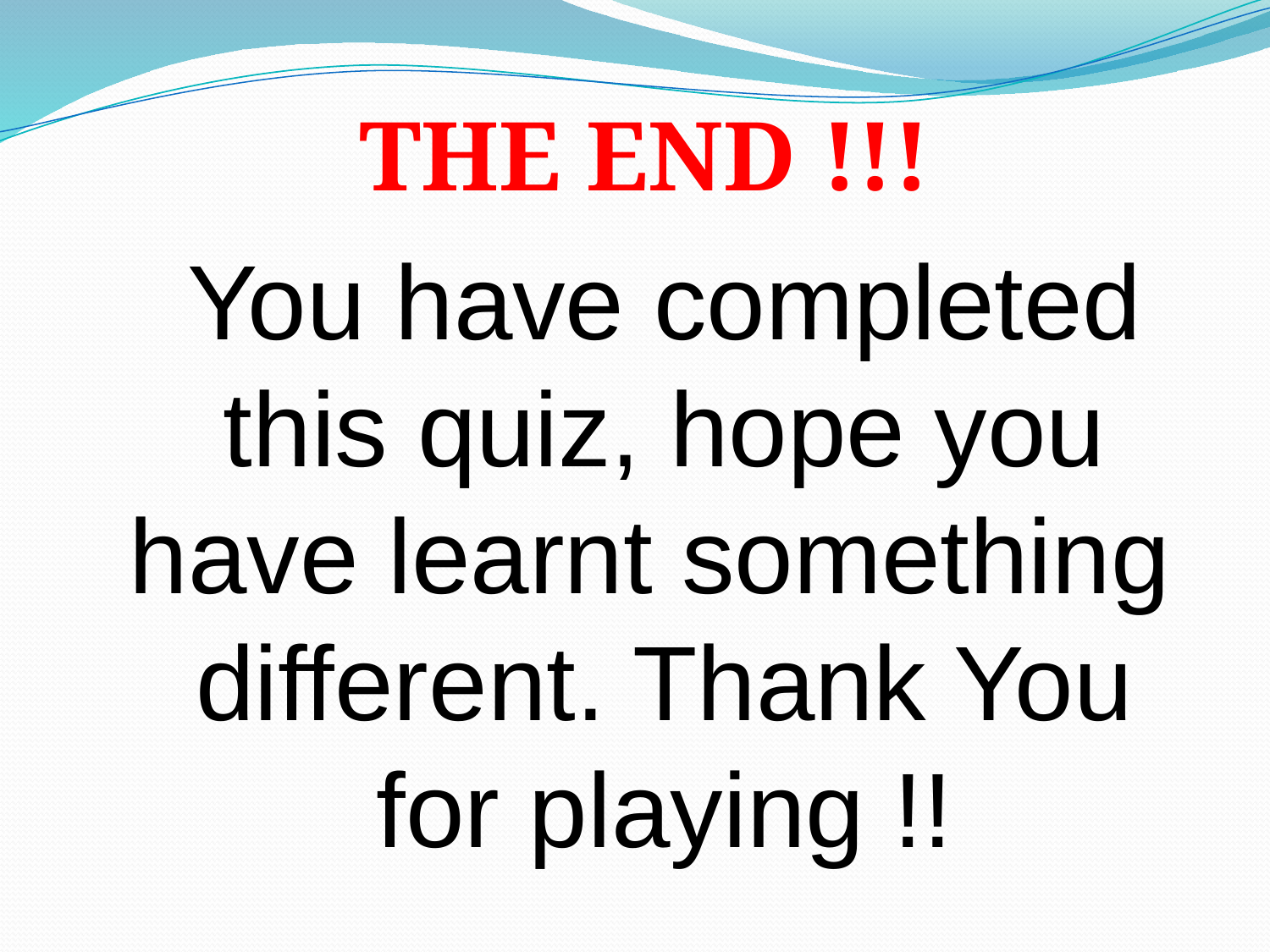

THE end !!!
You have completed this quiz, hope you have learnt something  different. Thank You for playing !!